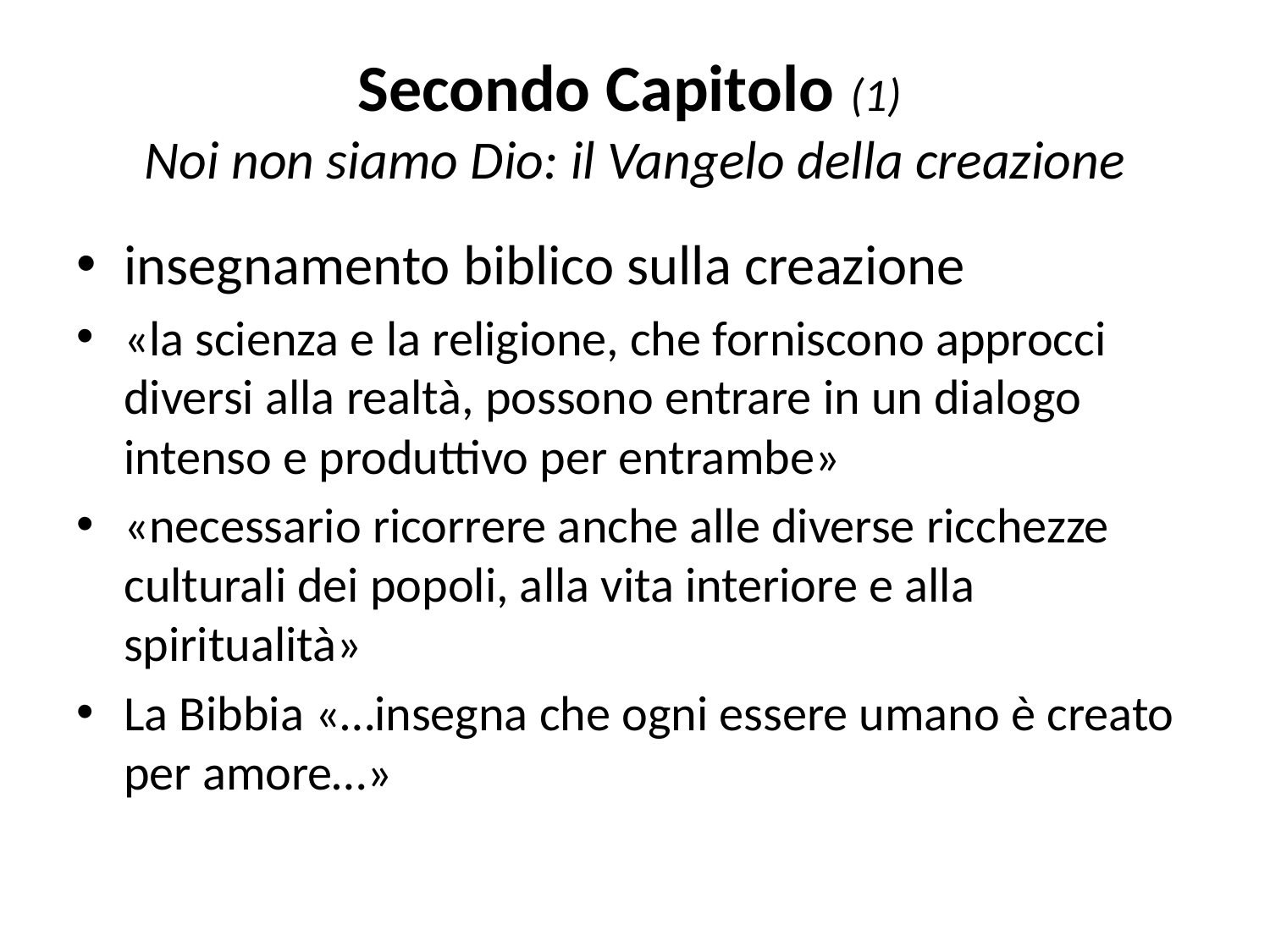

# Secondo Capitolo (1) Noi non siamo Dio: il Vangelo della creazione
insegnamento biblico sulla creazione
«la scienza e la religione, che forniscono approcci diversi alla realtà, possono entrare in un dialogo intenso e produttivo per entrambe»
«necessario ricorrere anche alle diverse ricchezze culturali dei popoli, alla vita interiore e alla spiritualità»
La Bibbia «…insegna che ogni essere umano è creato per amore…»